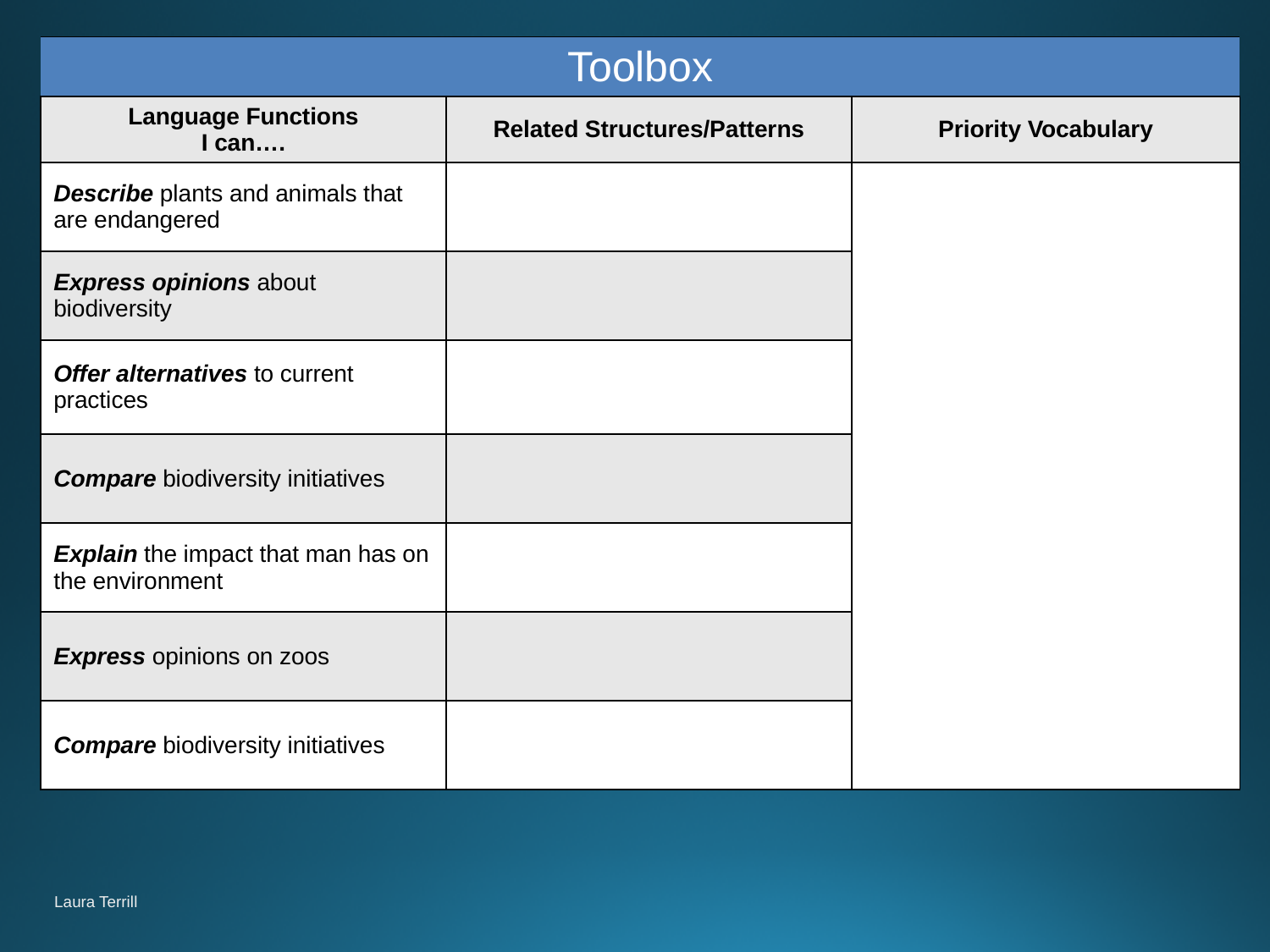

| Toolbox |  |  |
| --- | --- | --- |
| Language Functions I can…. | Related Structures/Patterns | Priority Vocabulary |
| Describe plants and animals that are endangered |  |  |
| Express opinions about biodiversity |  |  |
| Offer alternatives to current practices |  |  |
| Compare biodiversity initiatives |  |  |
| Explain the impact that man has on the environment |  |  |
| Express opinions on zoos |  |  |
| Compare biodiversity initiatives |  |  |
Laura Terrill